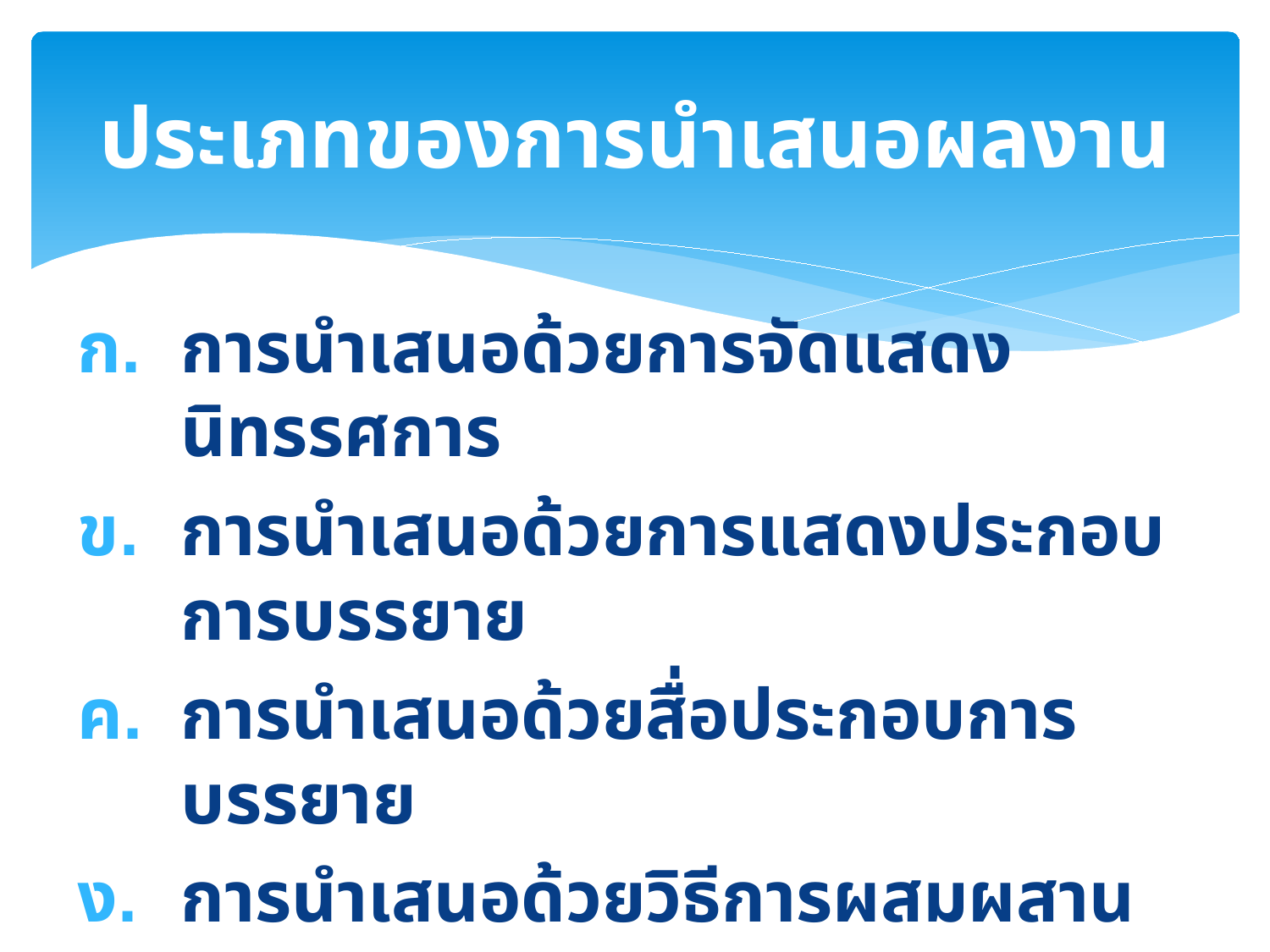

# ประเภทของการนำเสนอผลงาน
การนำเสนอด้วยการจัดแสดงนิทรรศการ
การนำเสนอด้วยการแสดงประกอบการบรรยาย
การนำเสนอด้วยสื่อประกอบการบรรยาย
การนำเสนอด้วยวิธีการผสมผสาน